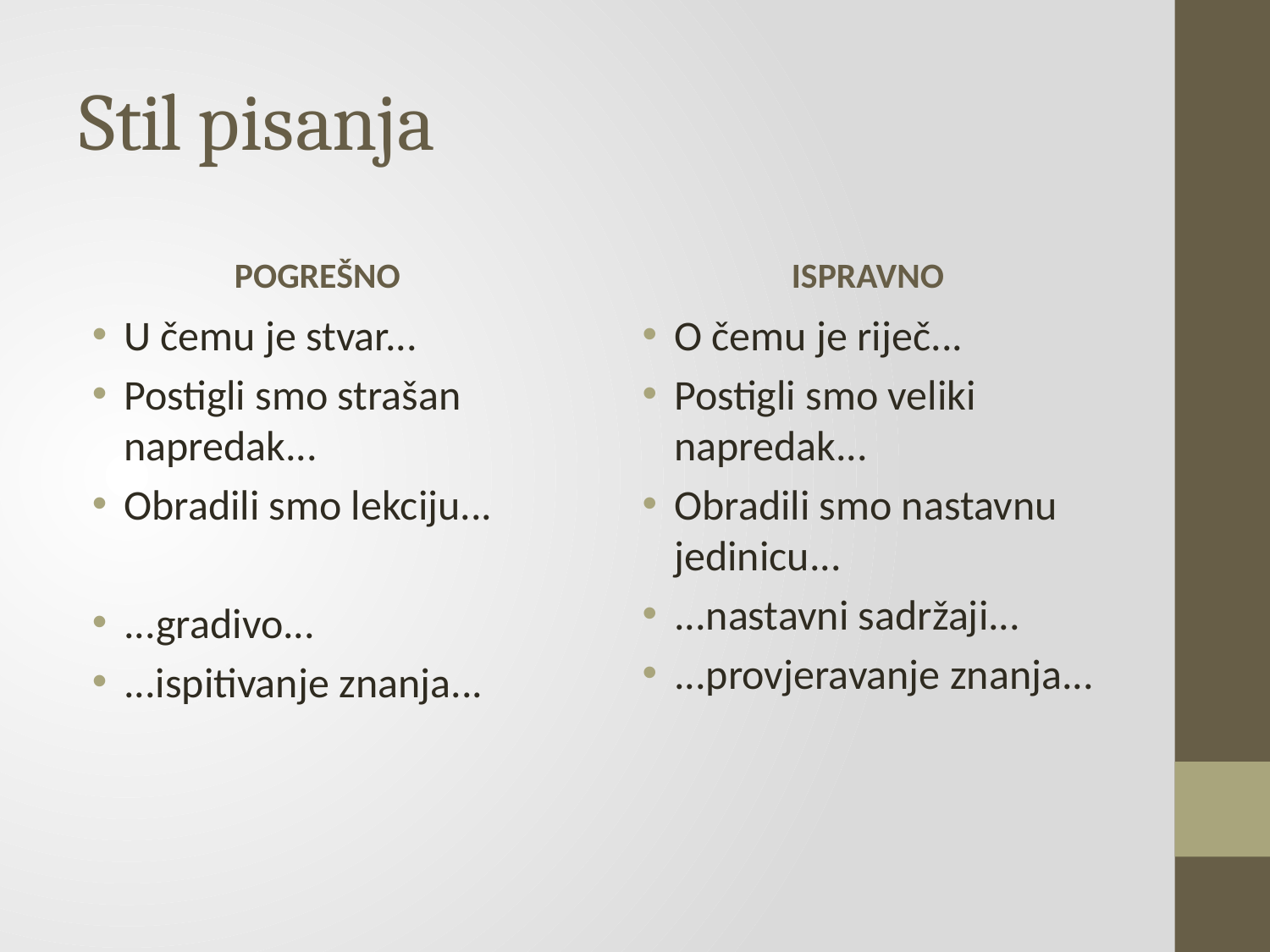

# Stil pisanja
POGREŠNO
ISPRAVNO
U čemu je stvar...
Postigli smo strašan napredak...
Obradili smo lekciju...

...gradivo...
...ispitivanje znanja...
O čemu je riječ...
Postigli smo veliki napredak...
Obradili smo nastavnu jedinicu...
...nastavni sadržaji...
...provjeravanje znanja...